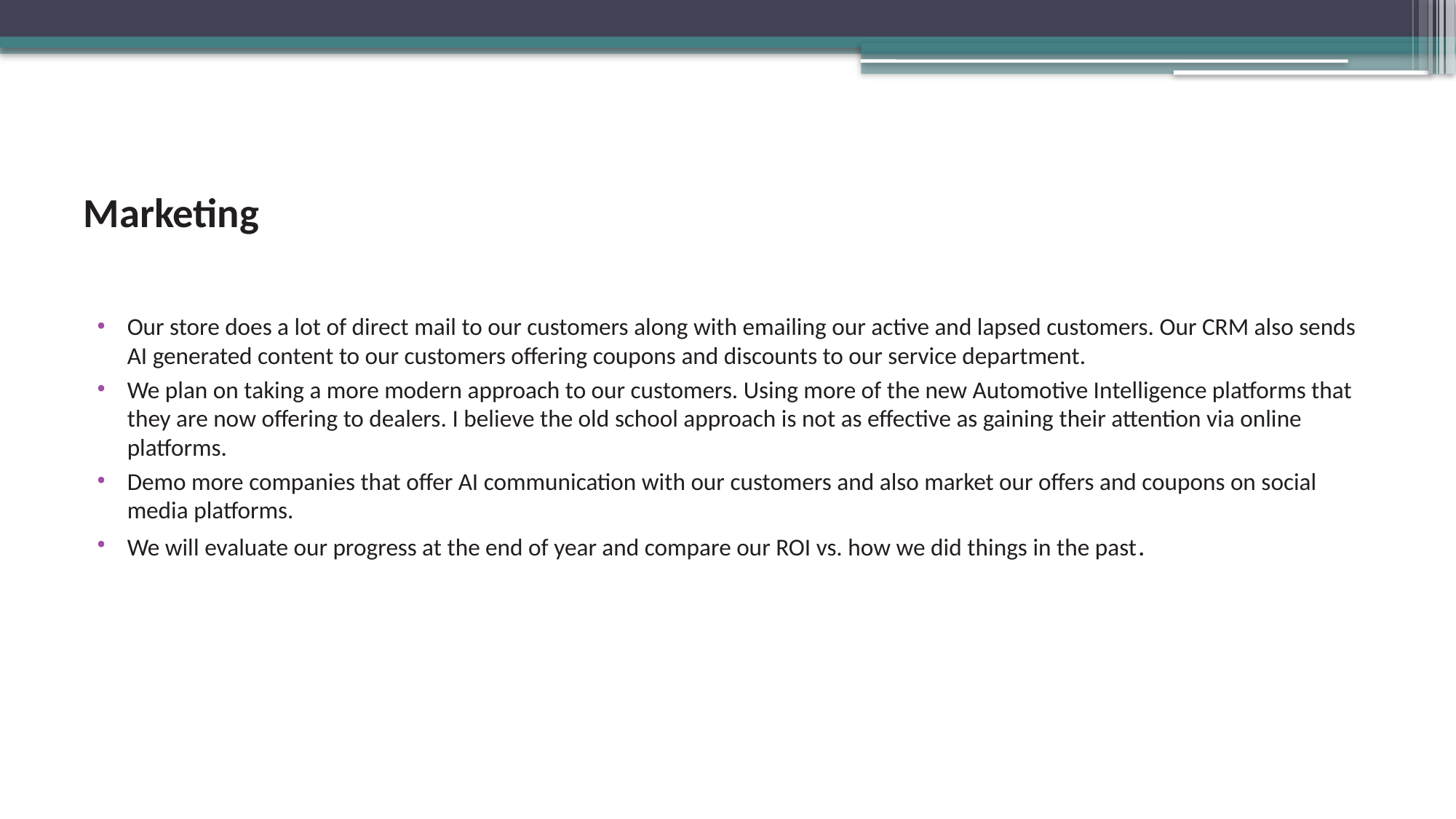

# Marketing

Our store does a lot of direct mail to our customers along with emailing our active and lapsed customers. Our CRM also sends AI generated content to our customers offering coupons and discounts to our service department.
We plan on taking a more modern approach to our customers. Using more of the new Automotive Intelligence platforms that they are now offering to dealers. I believe the old school approach is not as effective as gaining their attention via online platforms.
Demo more companies that offer AI communication with our customers and also market our offers and coupons on social media platforms.
We will evaluate our progress at the end of year and compare our ROI vs. how we did things in the past.